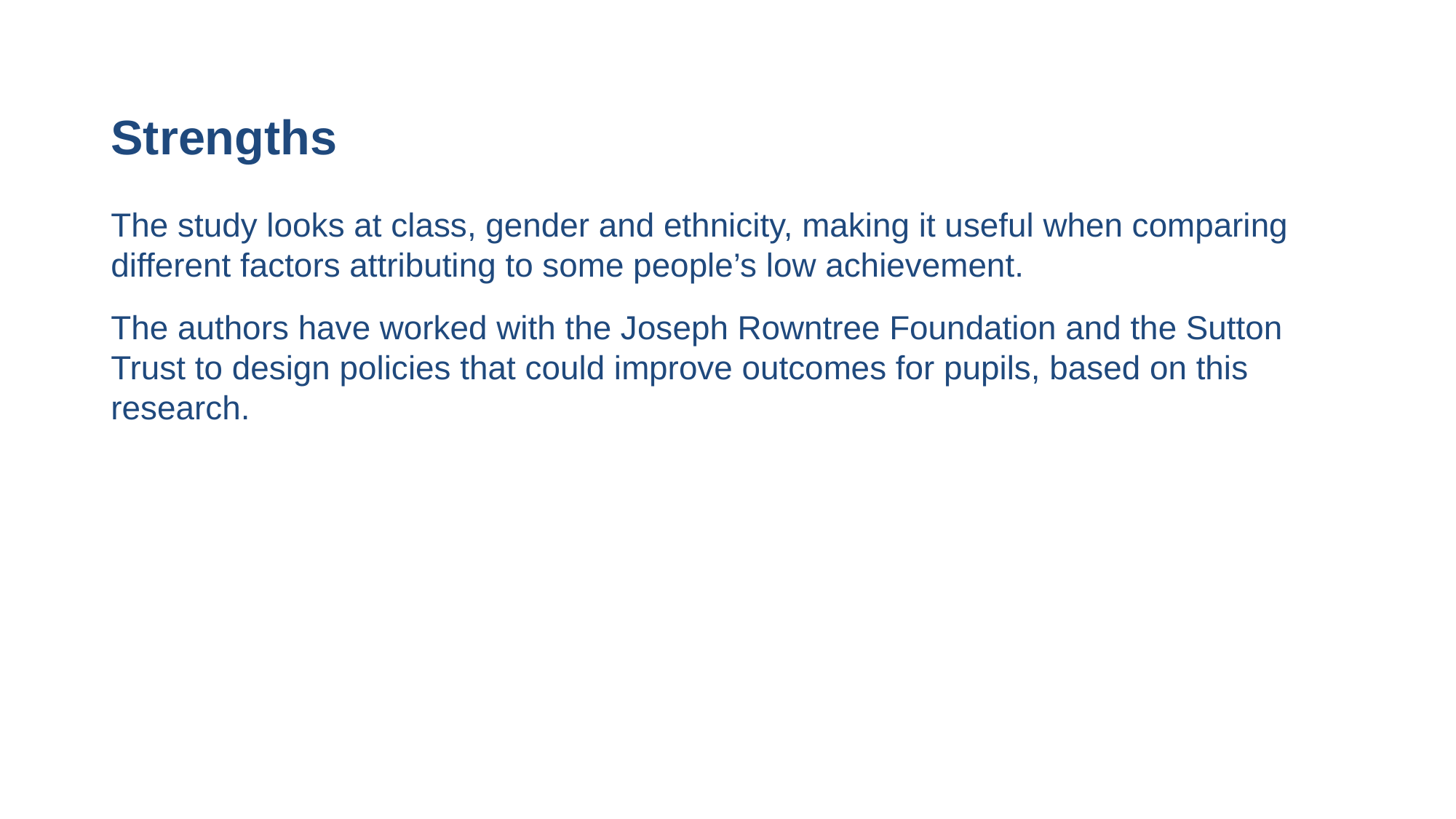

# Strengths
The study looks at class, gender and ethnicity, making it useful when comparing different factors attributing to some people’s low achievement.
The authors have worked with the Joseph Rowntree Foundation and the Sutton Trust to design policies that could improve outcomes for pupils, based on this research.